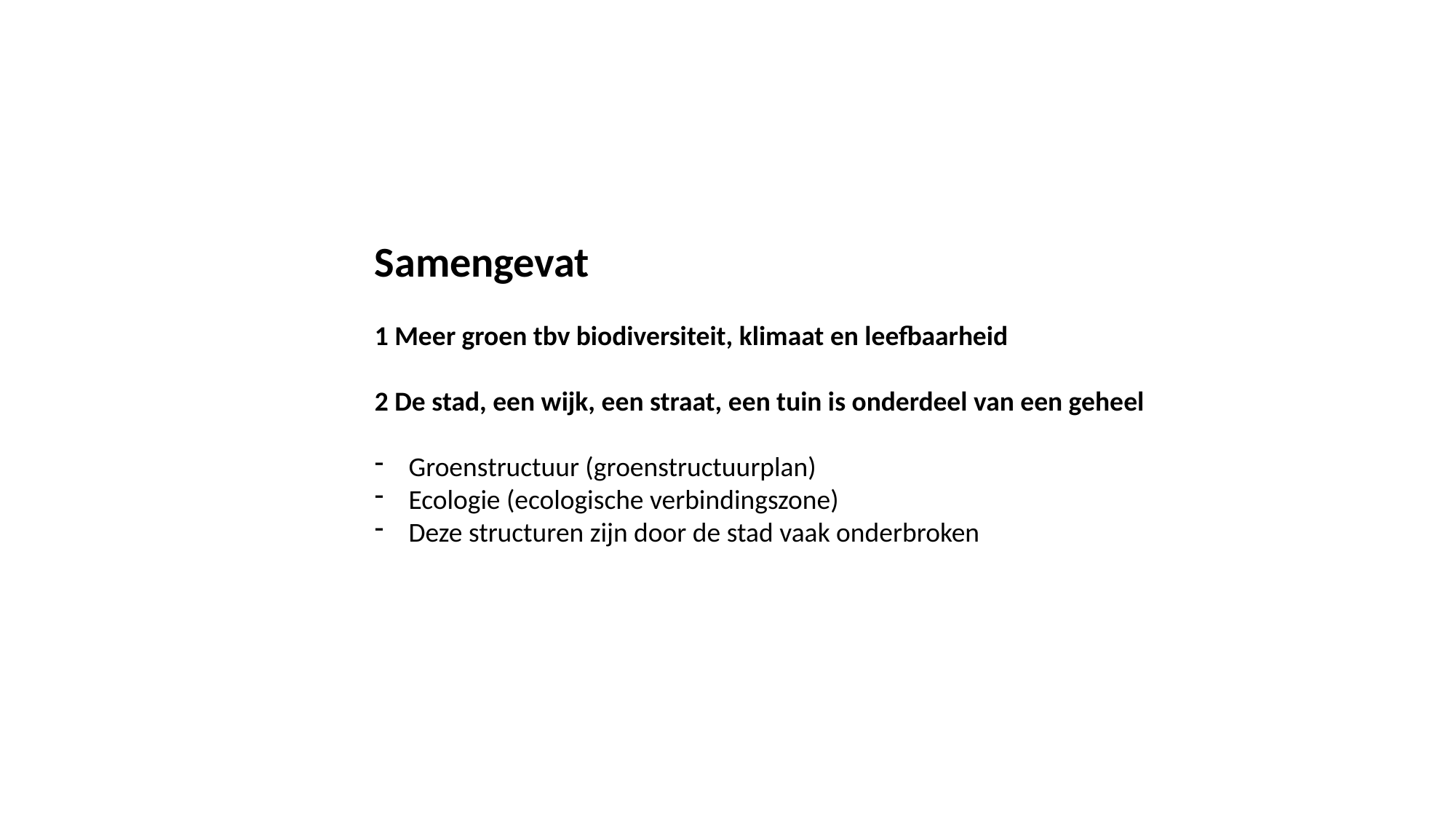

Samengevat
1 Meer groen tbv biodiversiteit, klimaat en leefbaarheid

2 De stad, een wijk, een straat, een tuin is onderdeel van een geheel

Groenstructuur (groenstructuurplan)
Ecologie (ecologische verbindingszone)
Deze structuren zijn door de stad vaak onderbroken